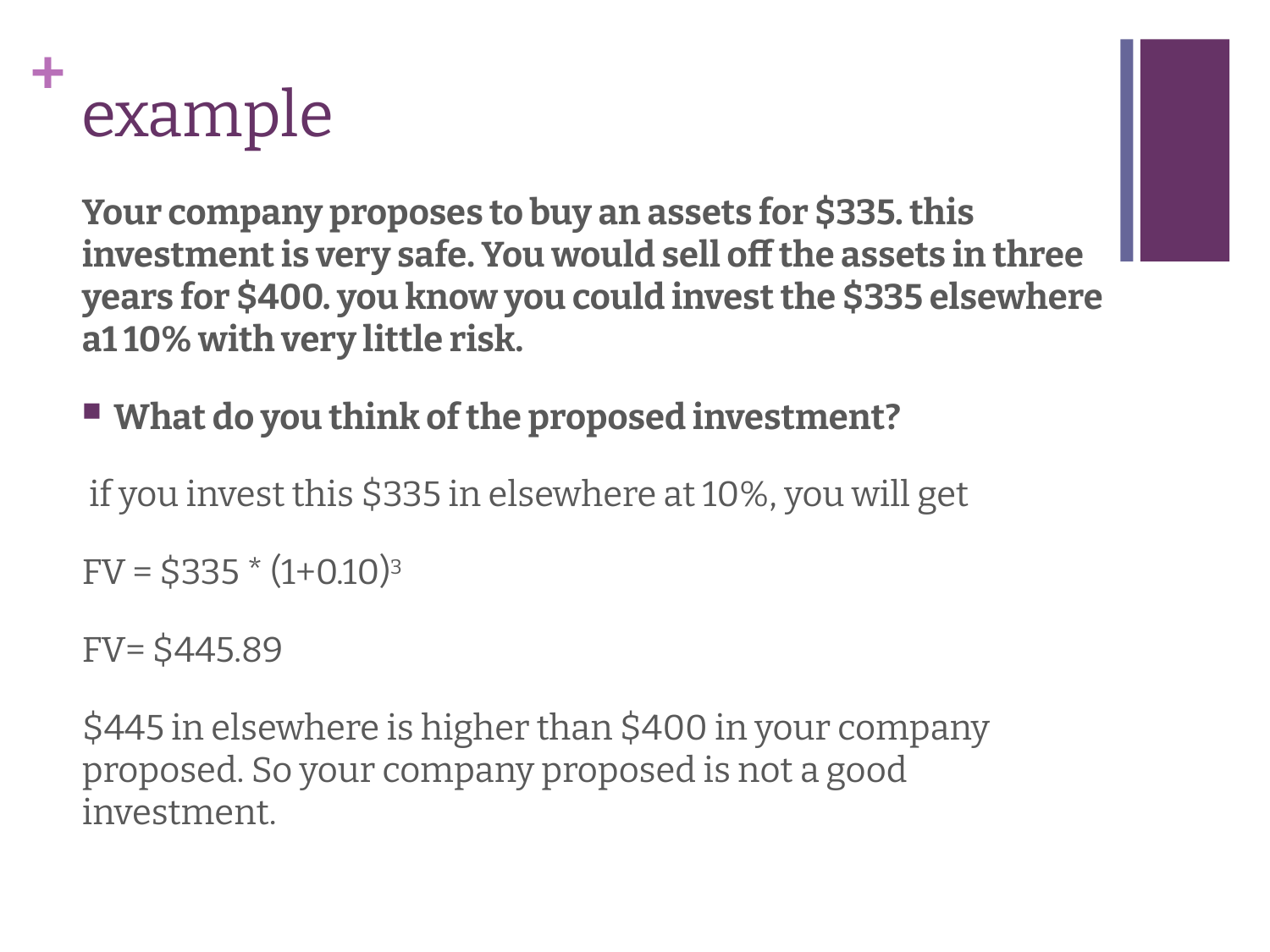

# example
Your company proposes to buy an assets for $335. this investment is very safe. You would sell off the assets in three years for $400. you know you could invest the $335 elsewhere a1 10% with very little risk.
What do you think of the proposed investment?
 if you invest this $335 in elsewhere at 10%, you will get
FV = $335 * (1+0.10)3
FV= $445.89
$445 in elsewhere is higher than $400 in your company proposed. So your company proposed is not a good investment.